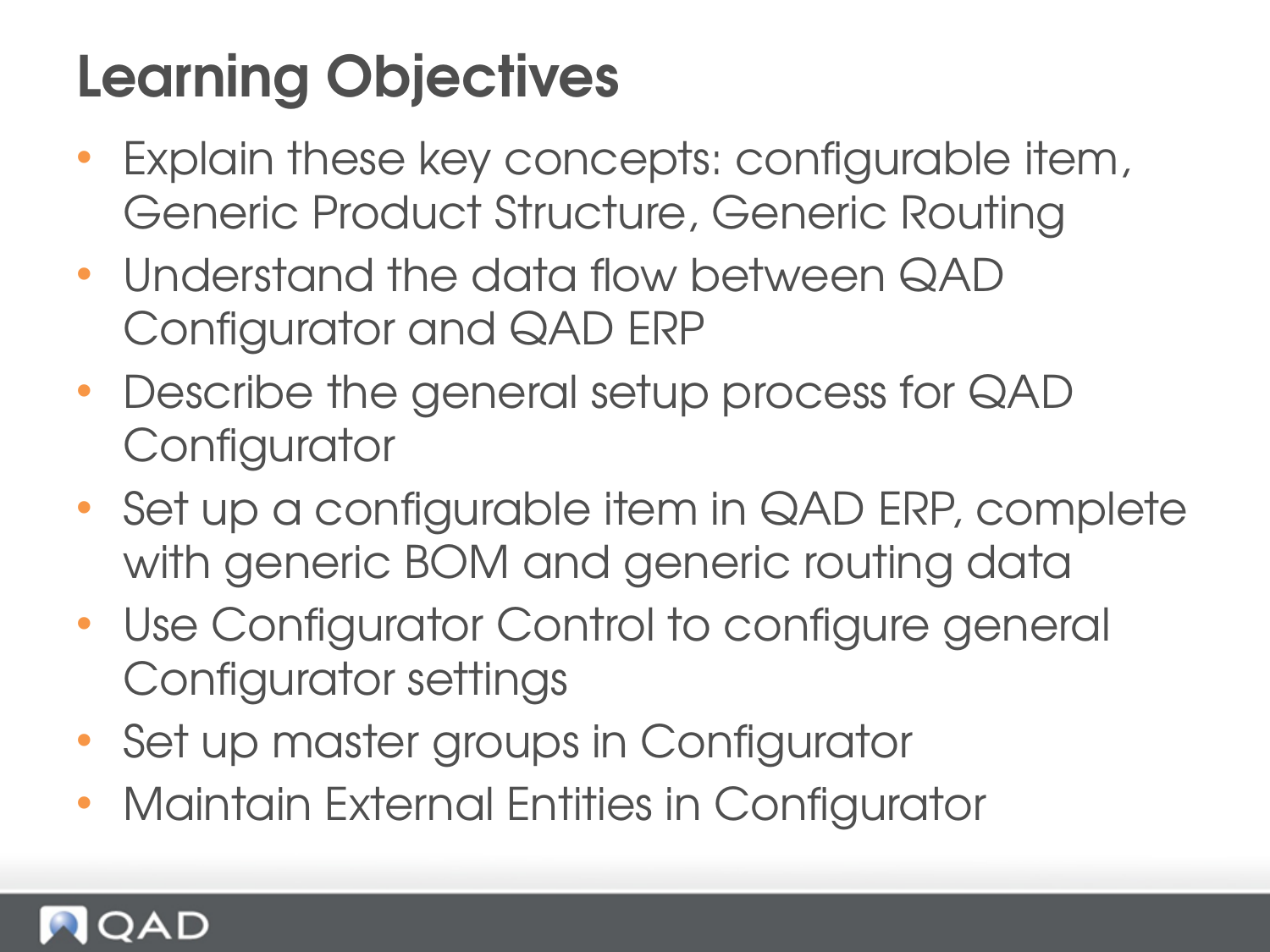

# Learning Objectives
Explain these key concepts: configurable item, Generic Product Structure, Generic Routing
Understand the data flow between QAD Configurator and QAD ERP
Describe the general setup process for QAD Configurator
Set up a configurable item in QAD ERP, complete with generic BOM and generic routing data
Use Configurator Control to configure general Configurator settings
Set up master groups in Configurator
Maintain External Entities in Configurator